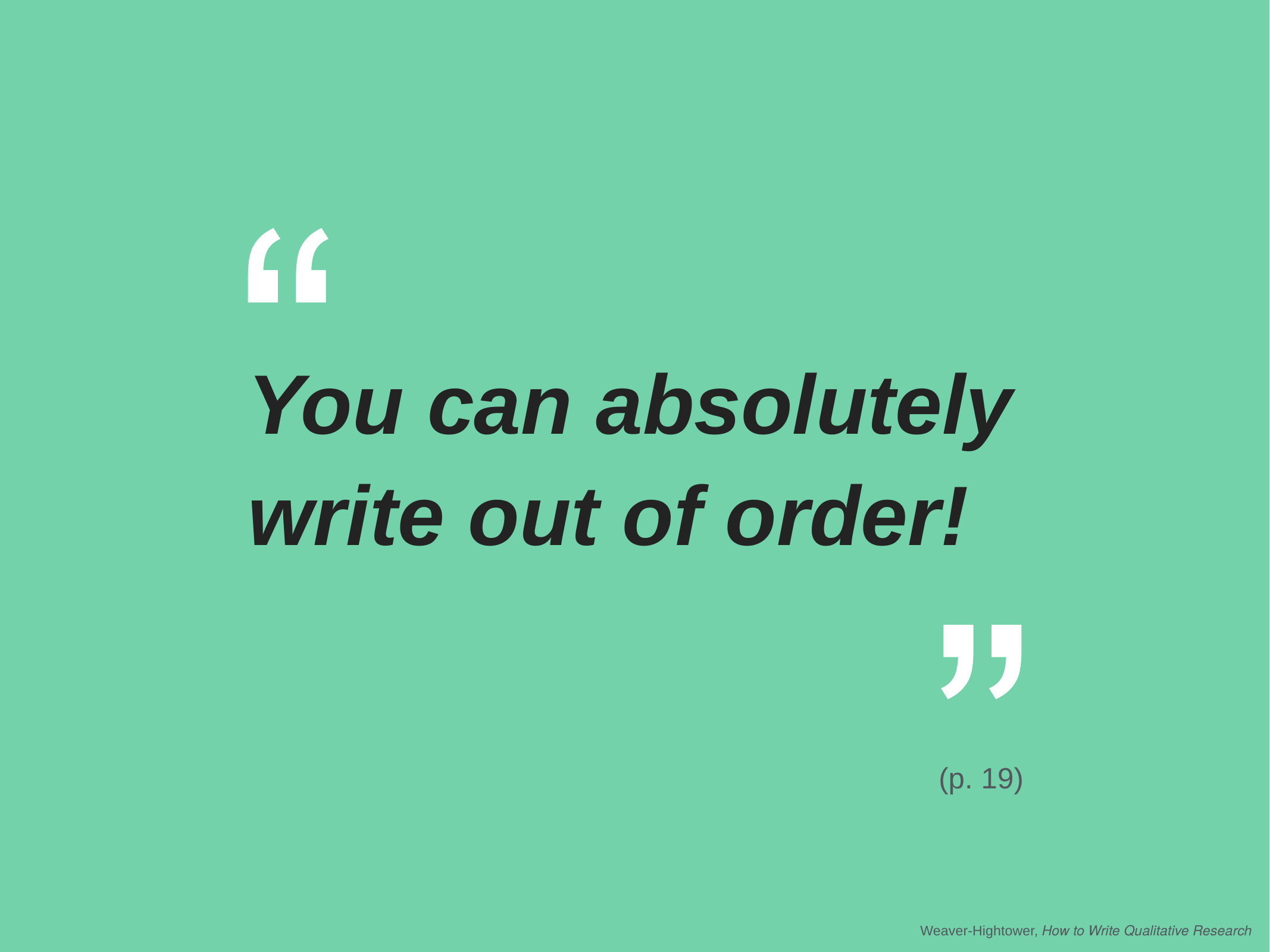

You can absolutely write out of order!
(p. 19)